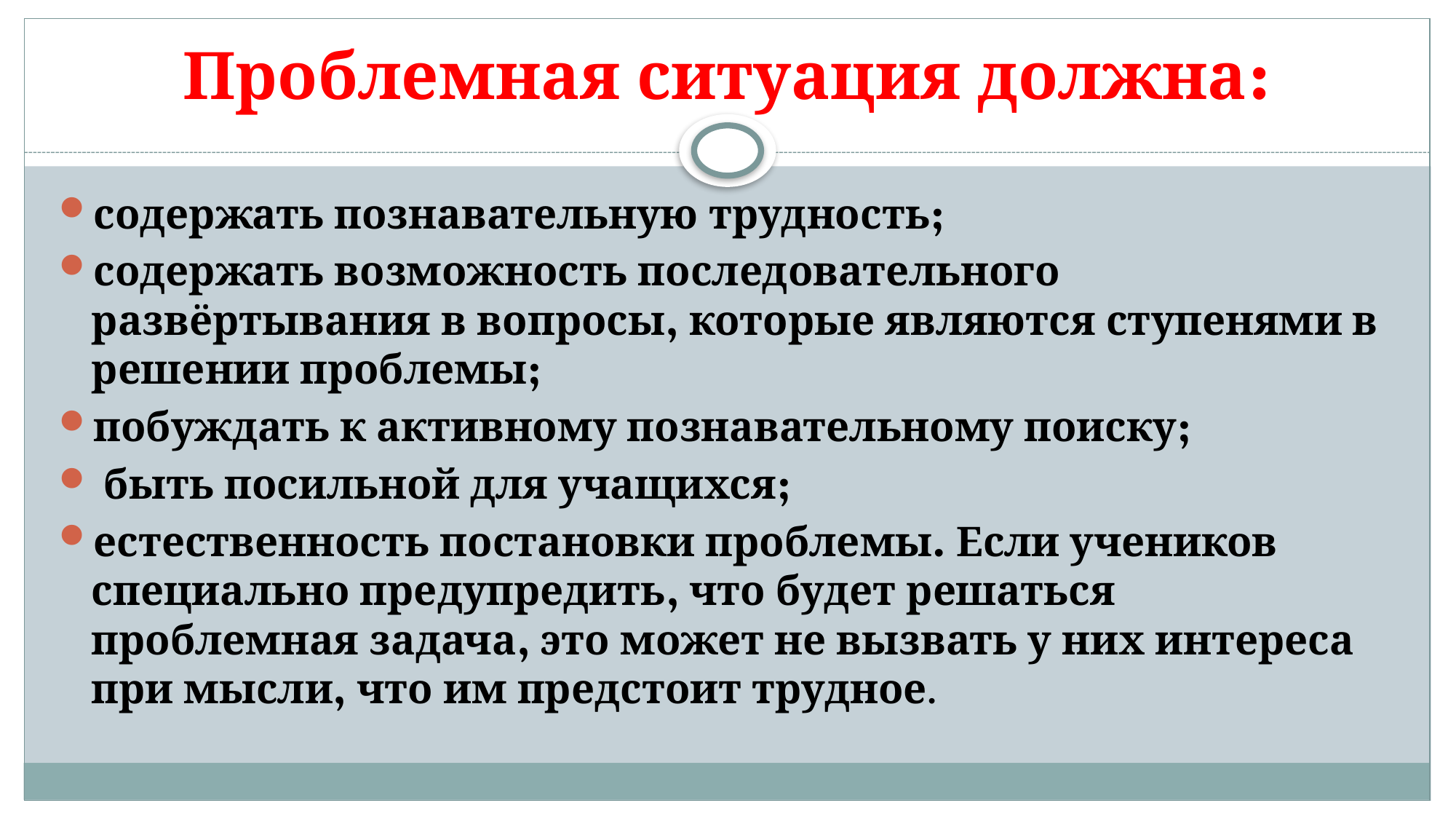

# Проблемная ситуация должна:
содержать познавательную трудность;
содержать возможность последовательного развёртывания в вопросы, которые являются ступенями в решении проблемы;
побуждать к активному познавательному поиску;
 быть посильной для учащихся;
естественность постановки проблемы. Если учеников специально предупредить, что будет решаться проблемная задача, это может не вызвать у них интереса при мысли, что им предстоит трудное.